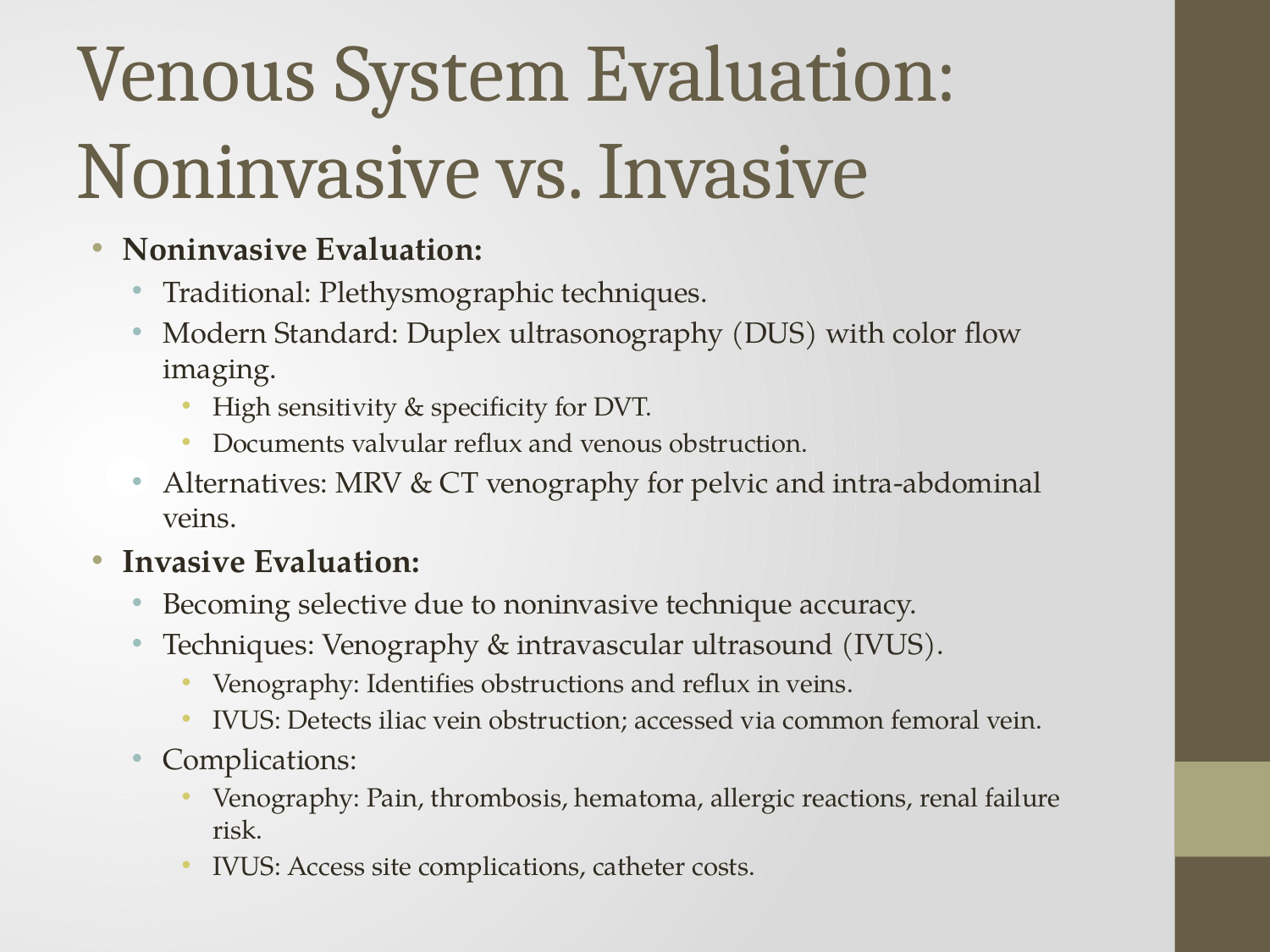

# Venous System Evaluation: Noninvasive vs. Invasive
Noninvasive Evaluation:
Traditional: Plethysmographic techniques.
Modern Standard: Duplex ultrasonography (DUS) with color flow imaging.
High sensitivity & specificity for DVT.
Documents valvular reflux and venous obstruction.
Alternatives: MRV & CT venography for pelvic and intra-abdominal veins.
Invasive Evaluation:
Becoming selective due to noninvasive technique accuracy.
Techniques: Venography & intravascular ultrasound (IVUS).
Venography: Identifies obstructions and reflux in veins.
IVUS: Detects iliac vein obstruction; accessed via common femoral vein.
Complications:
Venography: Pain, thrombosis, hematoma, allergic reactions, renal failure risk.
IVUS: Access site complications, catheter costs.